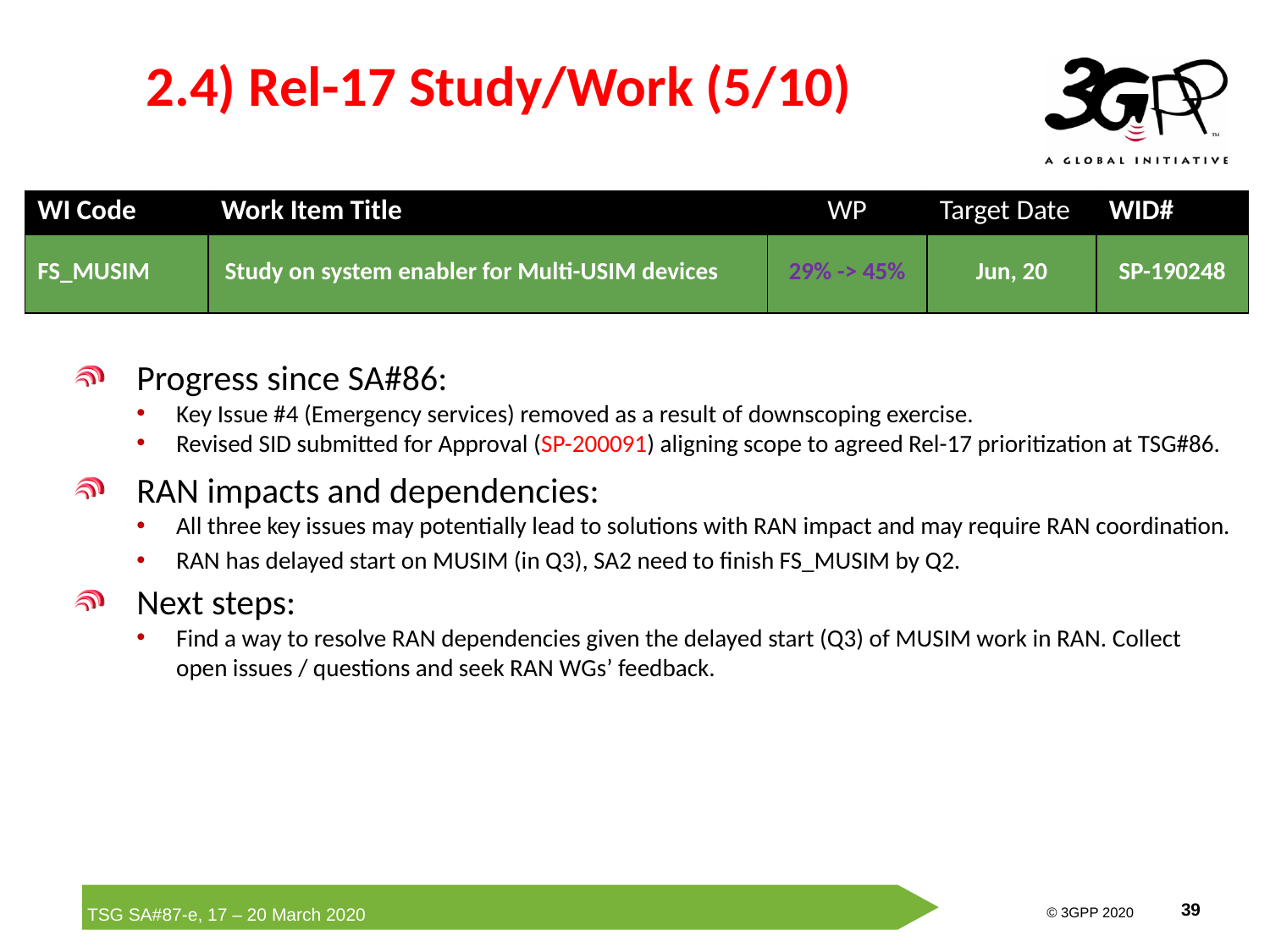

# 2.4) Rel-17 Study/Work (5/10)
| WI Code | Work Item Title | WP | Target Date | WID# |
| --- | --- | --- | --- | --- |
| FS\_MUSIM | Study on system enabler for Multi-USIM devices | 29% -> 45% | Jun, 20 | SP-190248 |
Progress since SA#86:
Key Issue #4 (Emergency services) removed as a result of downscoping exercise.
Revised SID submitted for Approval (SP-200091) aligning scope to agreed Rel-17 prioritization at TSG#86.
RAN impacts and dependencies:
All three key issues may potentially lead to solutions with RAN impact and may require RAN coordination.
RAN has delayed start on MUSIM (in Q3), SA2 need to finish FS_MUSIM by Q2.
Next steps:
Find a way to resolve RAN dependencies given the delayed start (Q3) of MUSIM work in RAN. Collect open issues / questions and seek RAN WGs’ feedback.